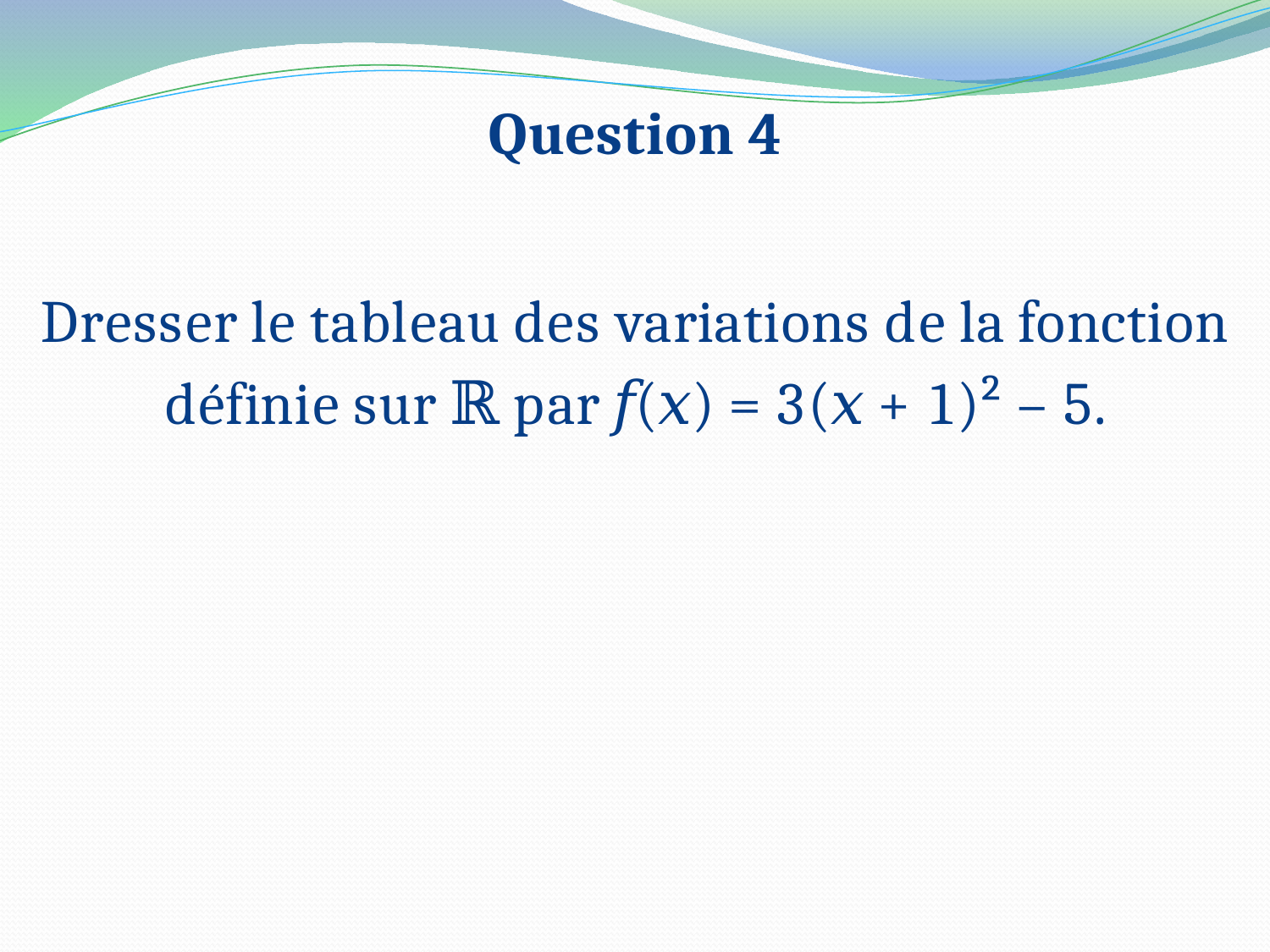

# Question 4
Dresser le tableau des variations de la fonction définie sur ℝ par 𝑓(𝑥) = 3(𝑥 + 1)² – 5.